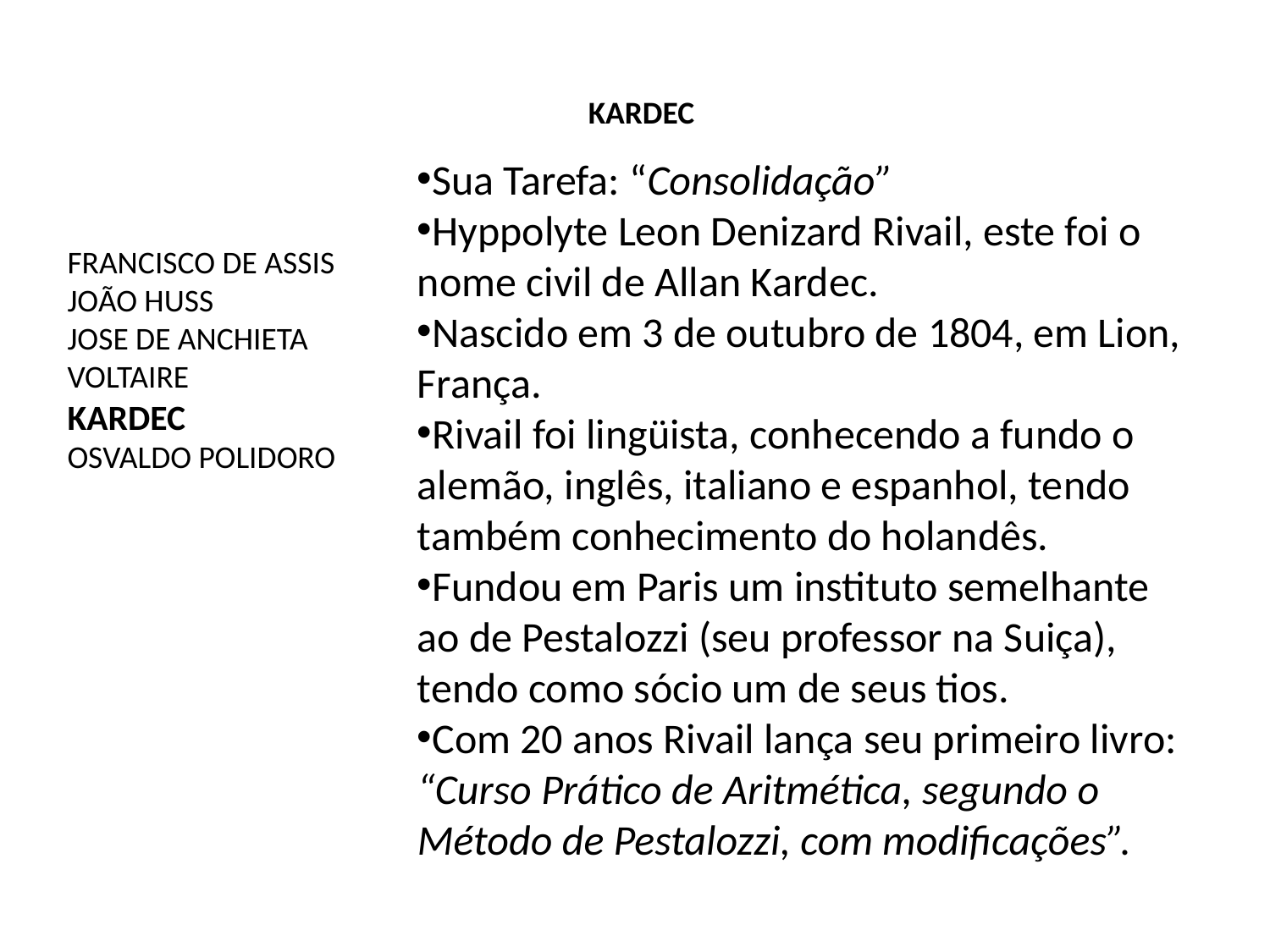

KARDEC
Sua Tarefa: “Consolidação”
Hyppolyte Leon Denizard Rivail, este foi o nome civil de Allan Kardec.
Nascido em 3 de outubro de 1804, em Lion, França.
Rivail foi lingüista, conhecendo a fundo o alemão, inglês, italiano e espanhol, tendo também conhecimento do holandês.
Fundou em Paris um instituto semelhante ao de Pestalozzi (seu professor na Suiça), tendo como sócio um de seus tios.
Com 20 anos Rivail lança seu primeiro livro: “Curso Prático de Aritmética, segundo o Método de Pestalozzi, com modificações”.
FRANCISCO DE ASSIS
JOÃO HUSS
JOSE DE ANCHIETA
VOLTAIRE
KARDEC
OSVALDO POLIDORO